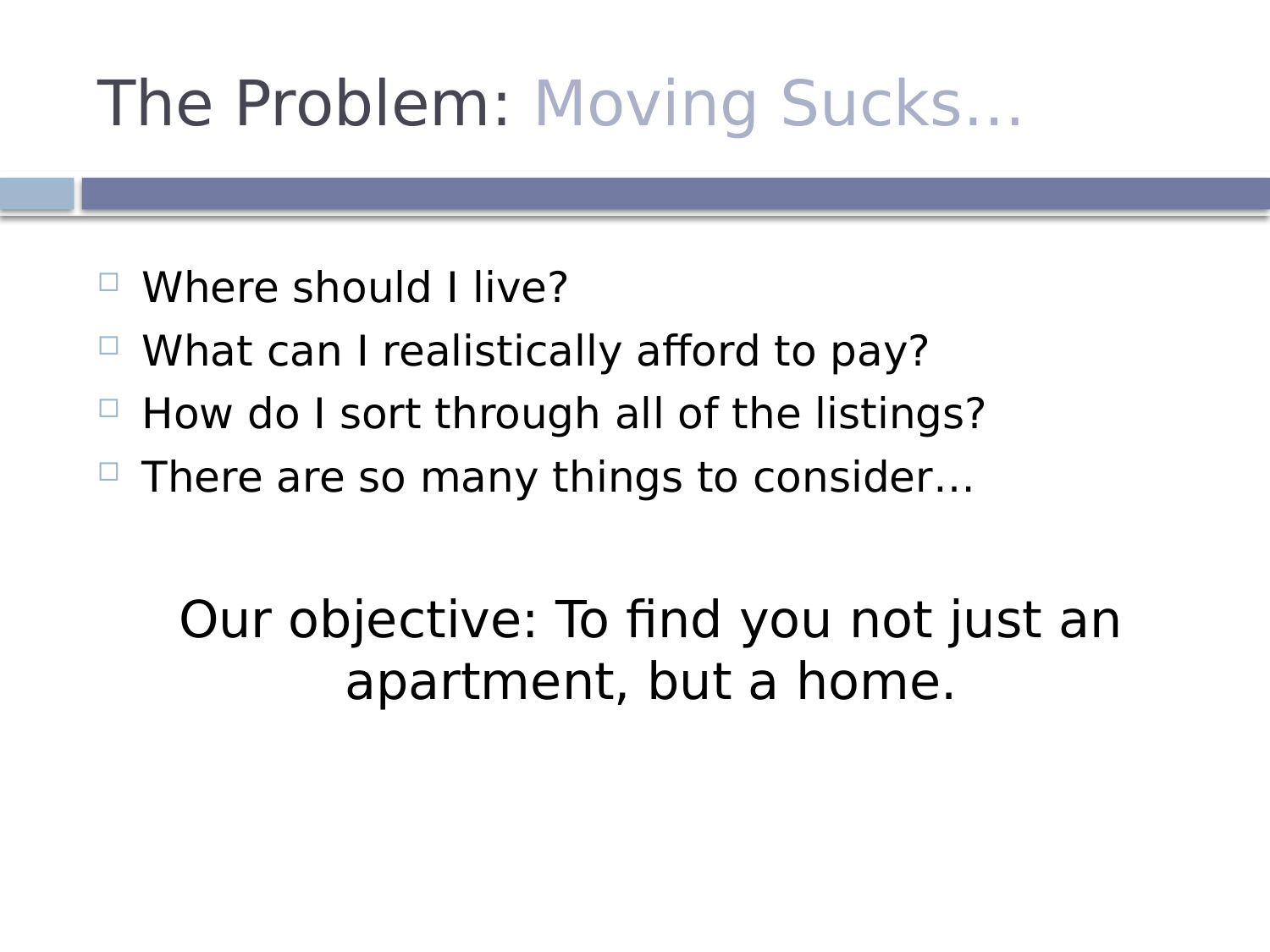

# The Problem: Moving Sucks…
Where should I live?
What can I realistically afford to pay?
How do I sort through all of the listings?
There are so many things to consider…

Our objective: To find you not just an apartment, but a home.